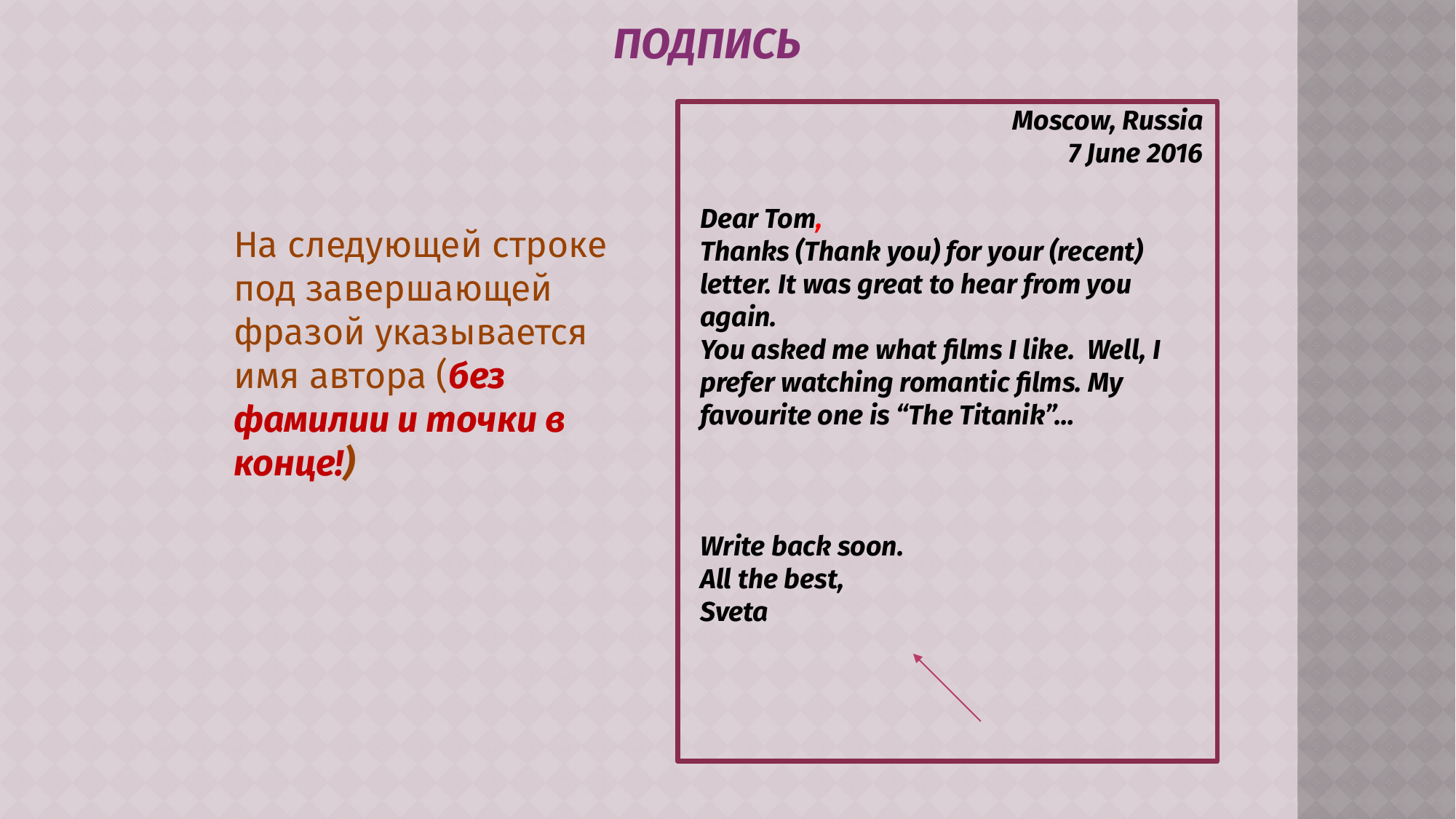

ПОДПИСЬ
Moscow, Russia
            7 June 2016

Dear Tom,
Thanks (Thank you) for your (recent) letter. It was great to hear from you again.
You asked me what films I like.  Well, I prefer watching romantic films. My favourite one is “The Titanik”…

Write back soon.
All the best,
Sveta

На следующей строке под завершающей фразой указывается имя автора (без фамилии и точки в конце!)